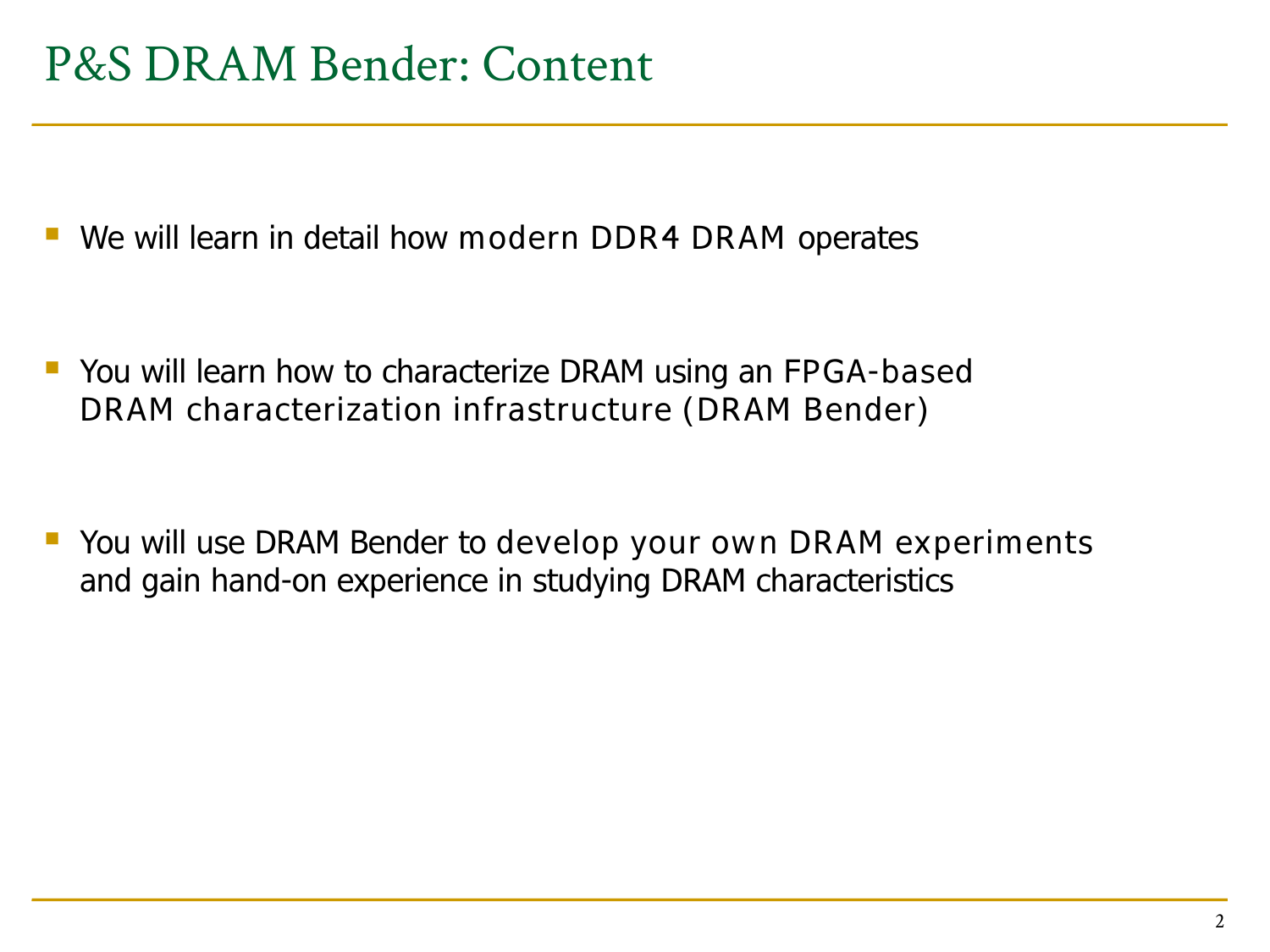

# P&S DRAM Bender: Content
We will learn in detail how modern DDR4 DRAM operates

You will learn how to characterize DRAM using an FPGA-based
DRAM characterization infrastructure (DRAM Bender)

You will use DRAM Bender to develop your own DRAM experiments
and gain hand-on experience in studying DRAM characteristics
2